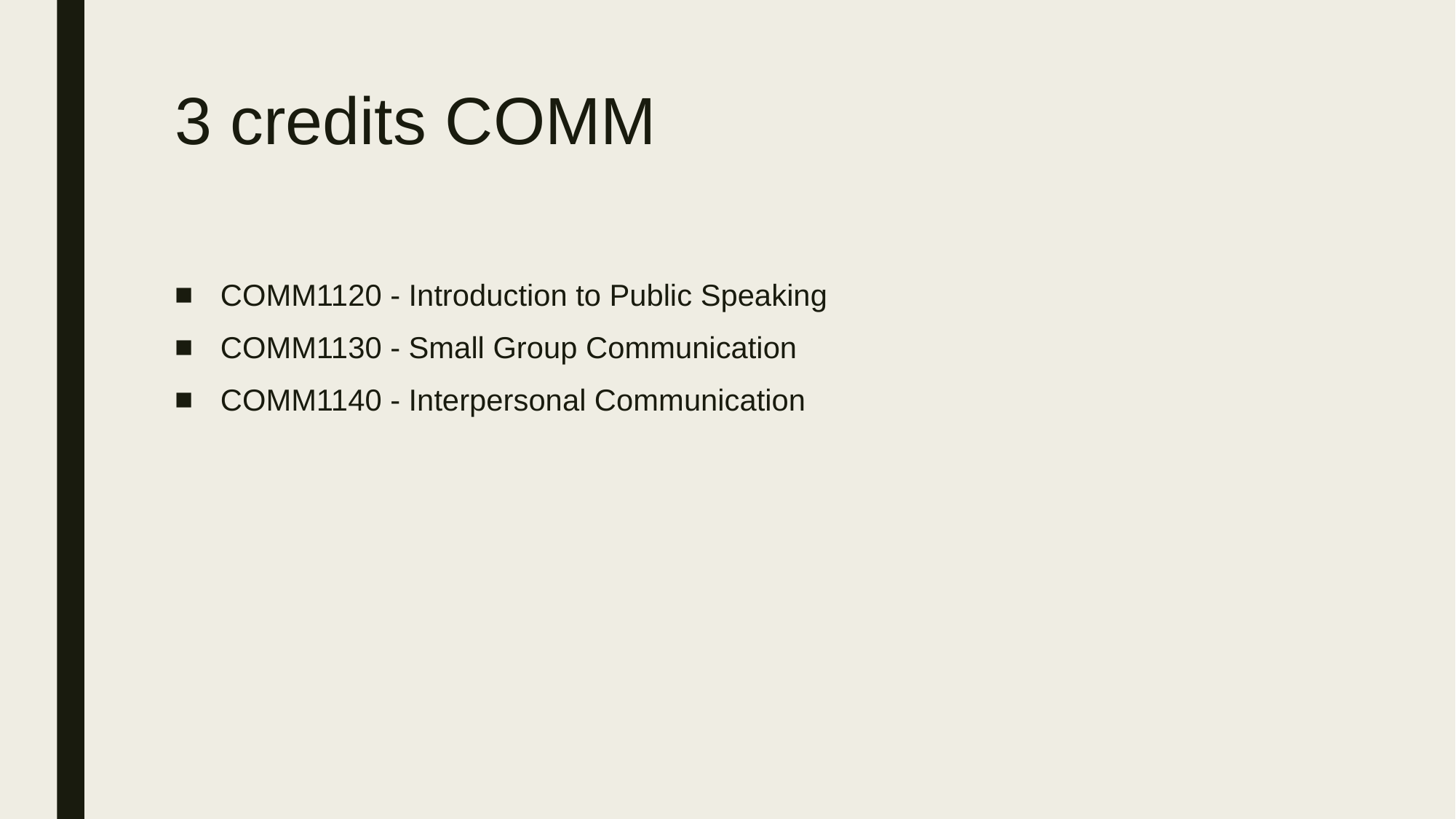

# 3 credits COMM
COMM1120 - Introduction to Public Speaking
COMM1130 - Small Group Communication
COMM1140 - Interpersonal Communication